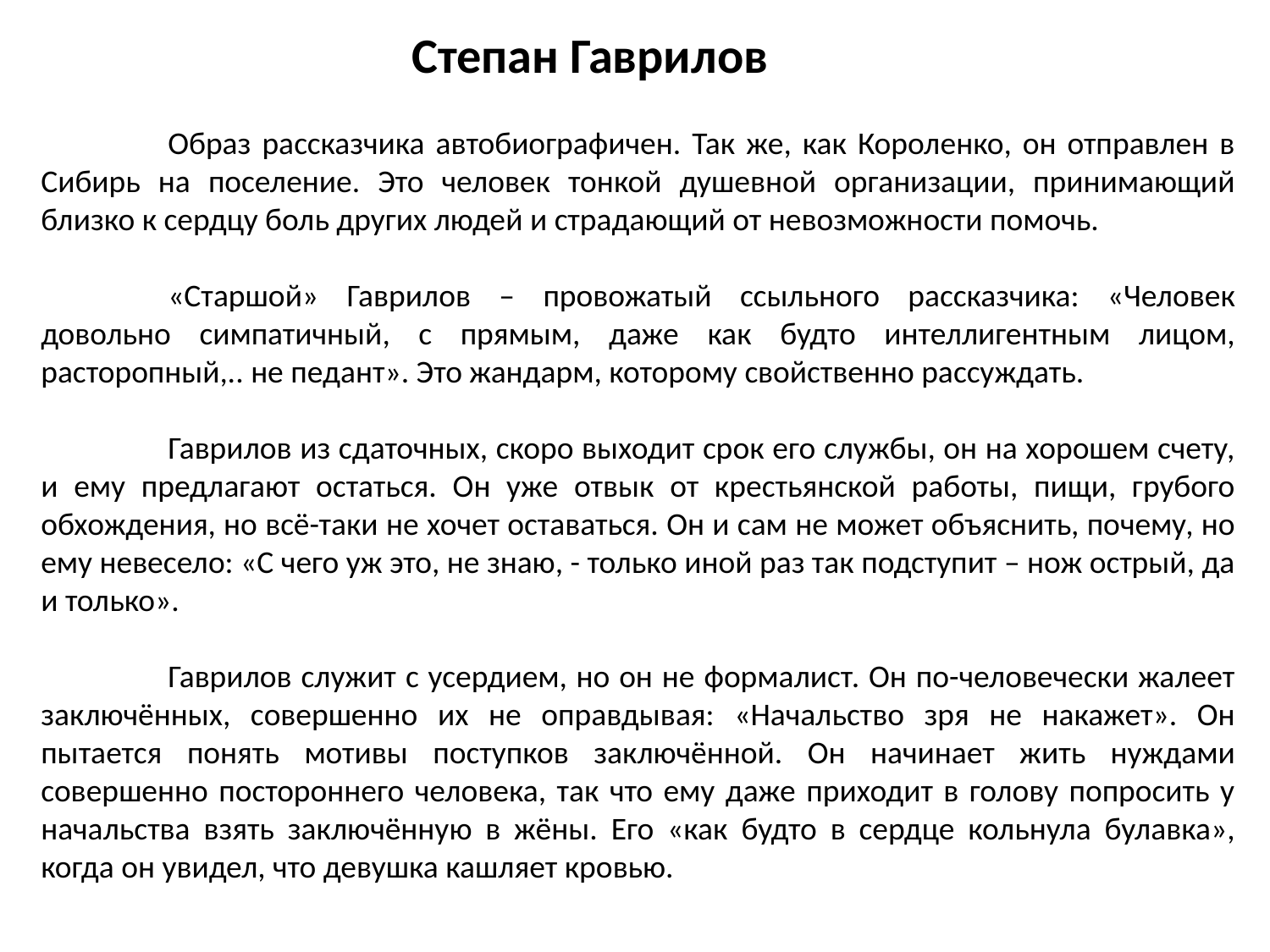

Степан Гаврилов
	Образ рассказчика автобиографичен. Так же, как Короленко, он отправлен в Сибирь на поселение. Это человек тонкой душевной организации, принимающий близко к сердцу боль других людей и страдающий от невозможности помочь.

	«Старшой» Гаврилов – провожатый ссыльного рассказчика: «Человек довольно симпатичный, с прямым, даже как будто интеллигентным лицом, расторопный,.. не педант». Это жандарм, которому свойственно рассуждать.

	Гаврилов из сдаточных, скоро выходит срок его службы, он на хорошем счету, и ему предлагают остаться. Он уже отвык от крестьянской работы, пищи, грубого обхождения, но всё-таки не хочет оставаться. Он и сам не может объяснить, почему, но ему невесело: «С чего уж это, не знаю, - только иной раз так подступит – нож острый, да и только».

	Гаврилов служит с усердием, но он не формалист. Он по-человечески жалеет заключённых, совершенно их не оправдывая: «Начальство зря не накажет». Он пытается понять мотивы поступков заключённой. Он начинает жить нуждами совершенно постороннего человека, так что ему даже приходит в голову попросить у начальства взять заключённую в жёны. Его «как будто в сердце кольнула булавка», когда он увидел, что девушка кашляет кровью.